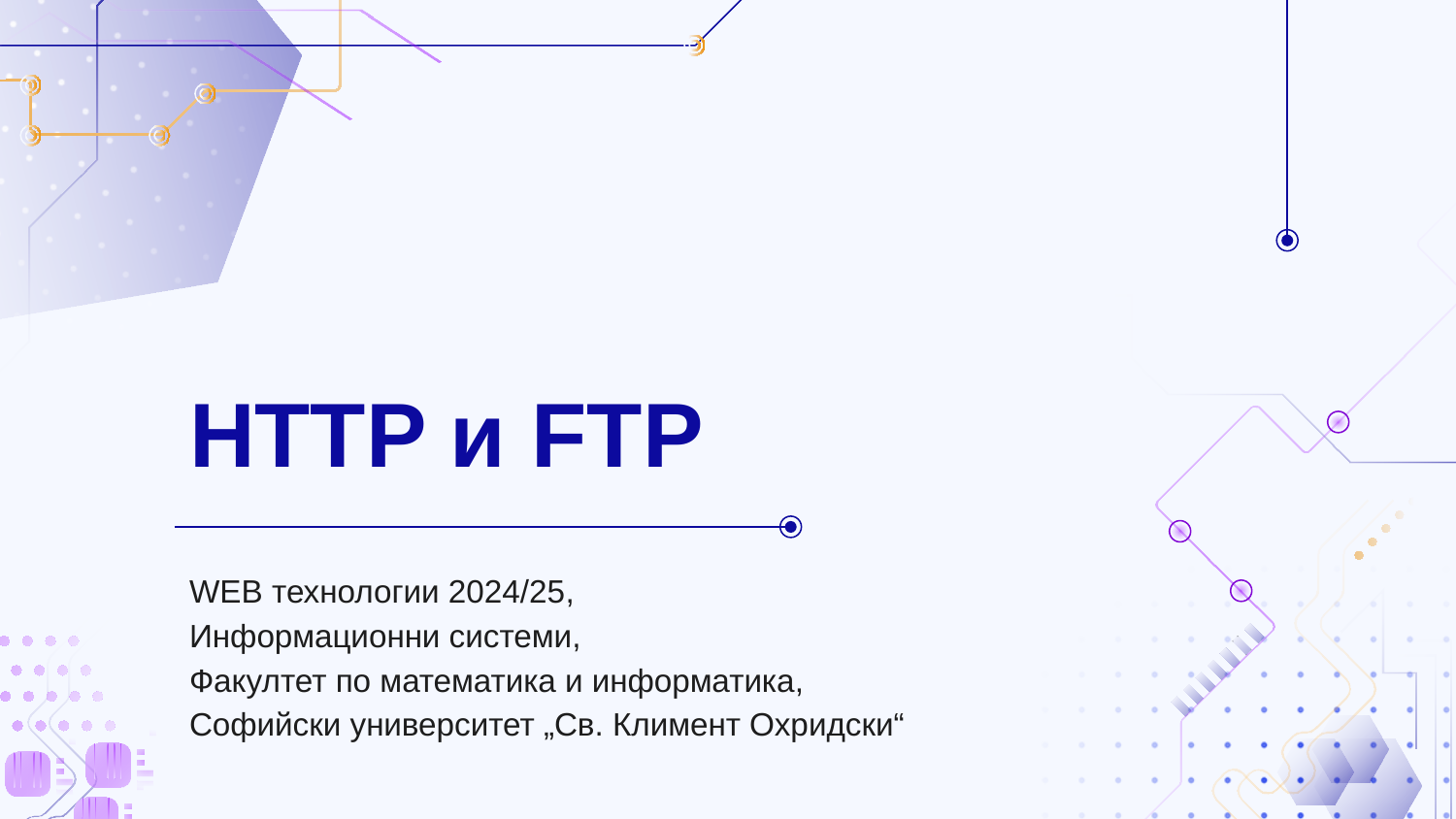

# HTTP и FTP

WEB технологии 2024/25,
Информационни системи,
Факултет по математика и информатика, Софийски университет „Св. Климент Охридски“